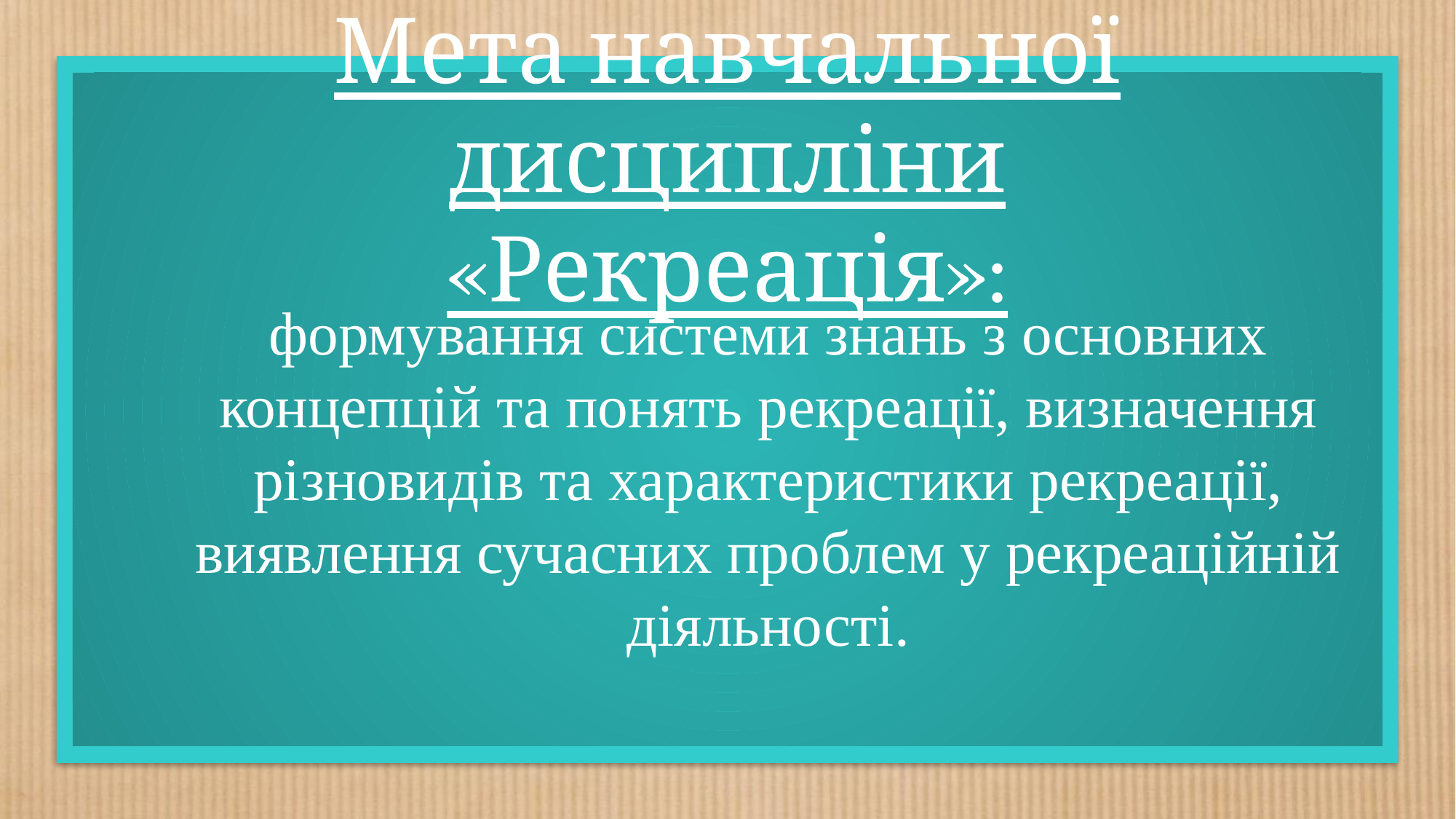

# Мета навчальної дисципліни «Рекреація»:
формування системи знань з основних концепцій та понять рекреації, визначення різновидів та характеристики рекреації, виявлення сучасних проблем у рекреаційній діяльності.